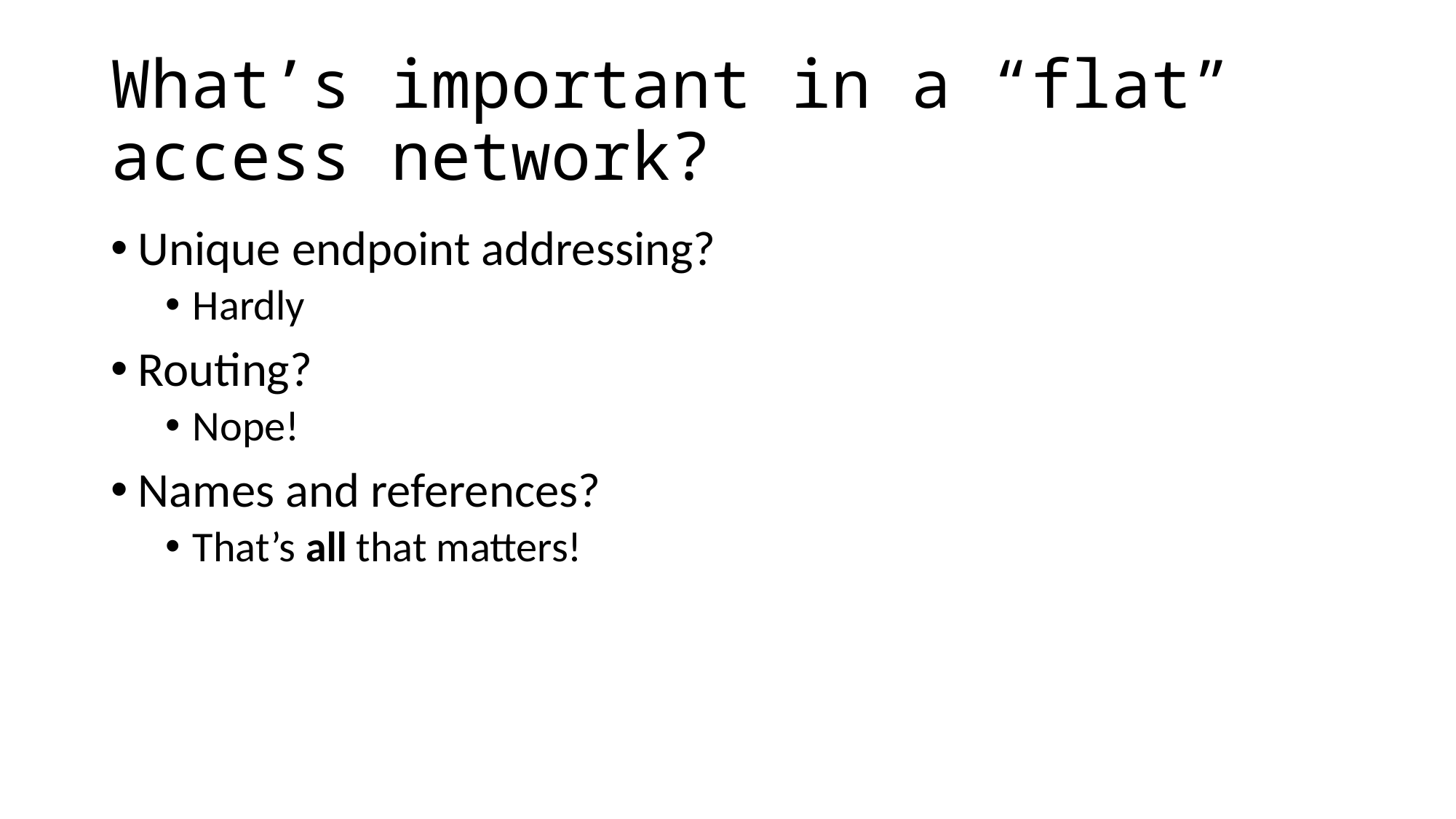

# What’s important in a “flat” access network?
Unique endpoint addressing?
Hardly
Routing?
Nope!
Names and references?
That’s all that matters!